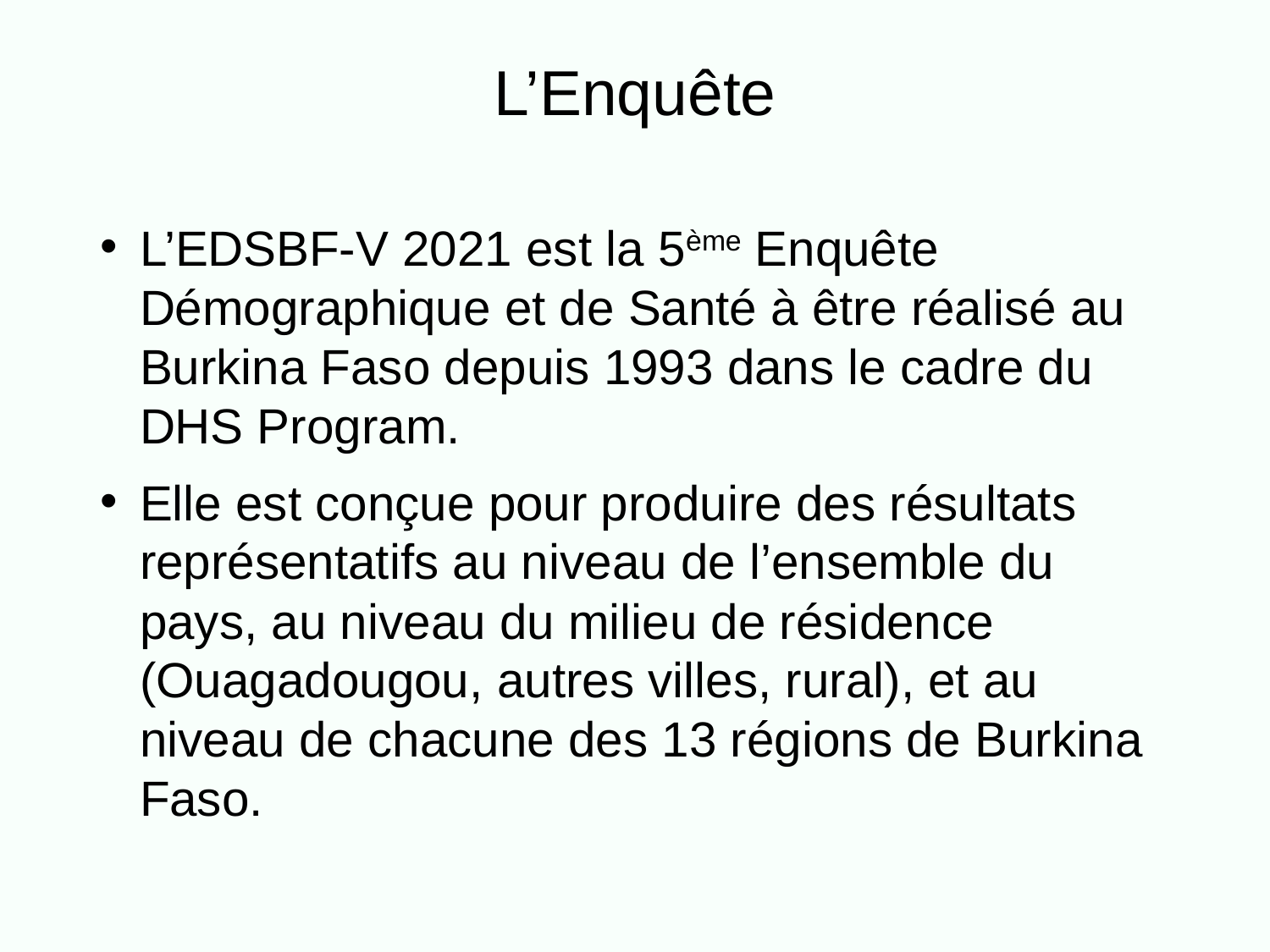

# L’Enquête
L’EDSBF-V 2021 est la 5ème Enquête Démographique et de Santé à être réalisé au Burkina Faso depuis 1993 dans le cadre du DHS Program.
Elle est conçue pour produire des résultats représentatifs au niveau de l’ensemble du pays, au niveau du milieu de résidence (Ouagadougou, autres villes, rural), et au niveau de chacune des 13 régions de Burkina Faso.